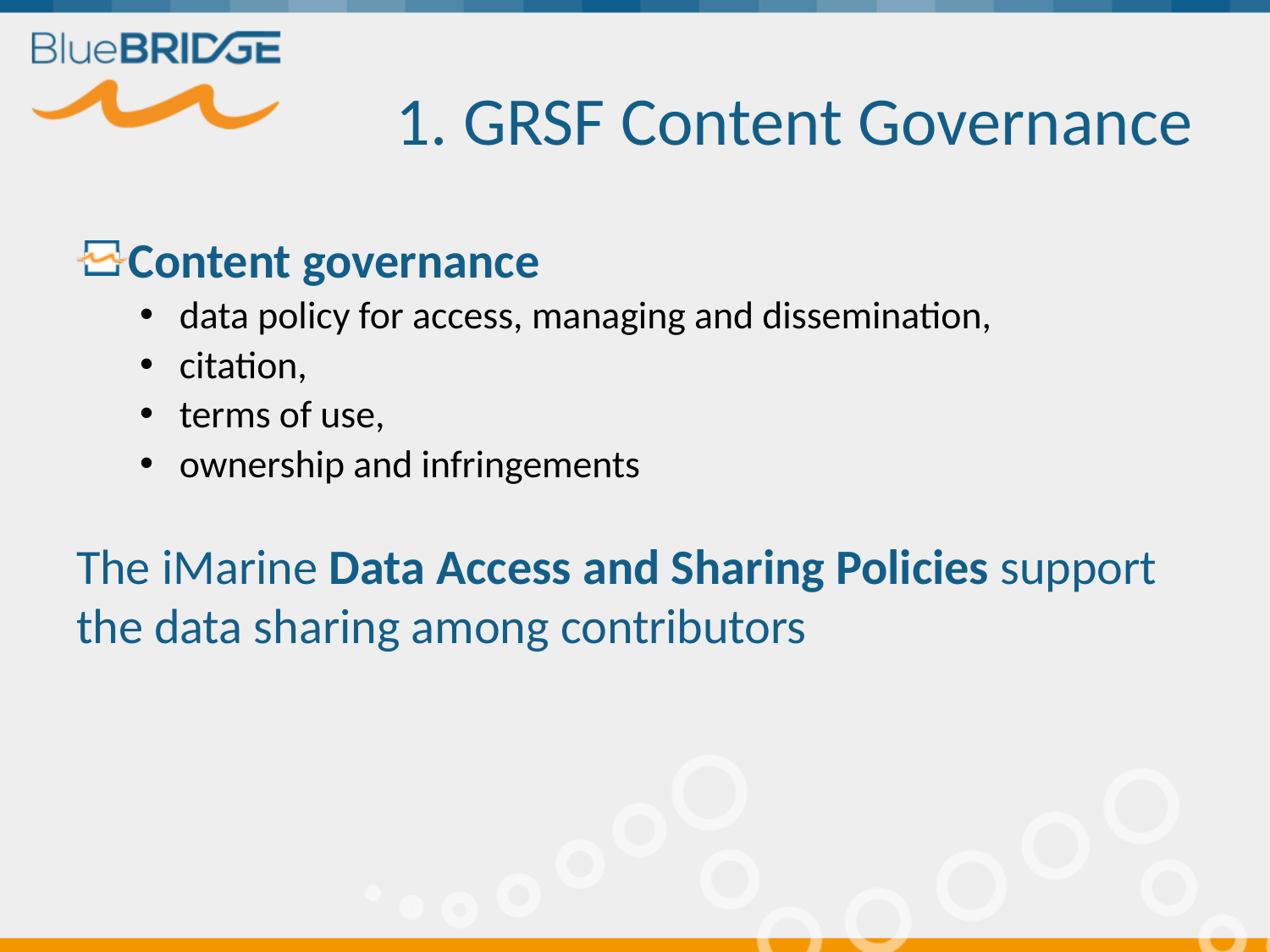

# 1. GRSF Content Governance
Content governance
data policy for access, managing and dissemination,
citation,
terms of use,
ownership and infringements

The iMarine Data Access and Sharing Policies support the data sharing among contributors